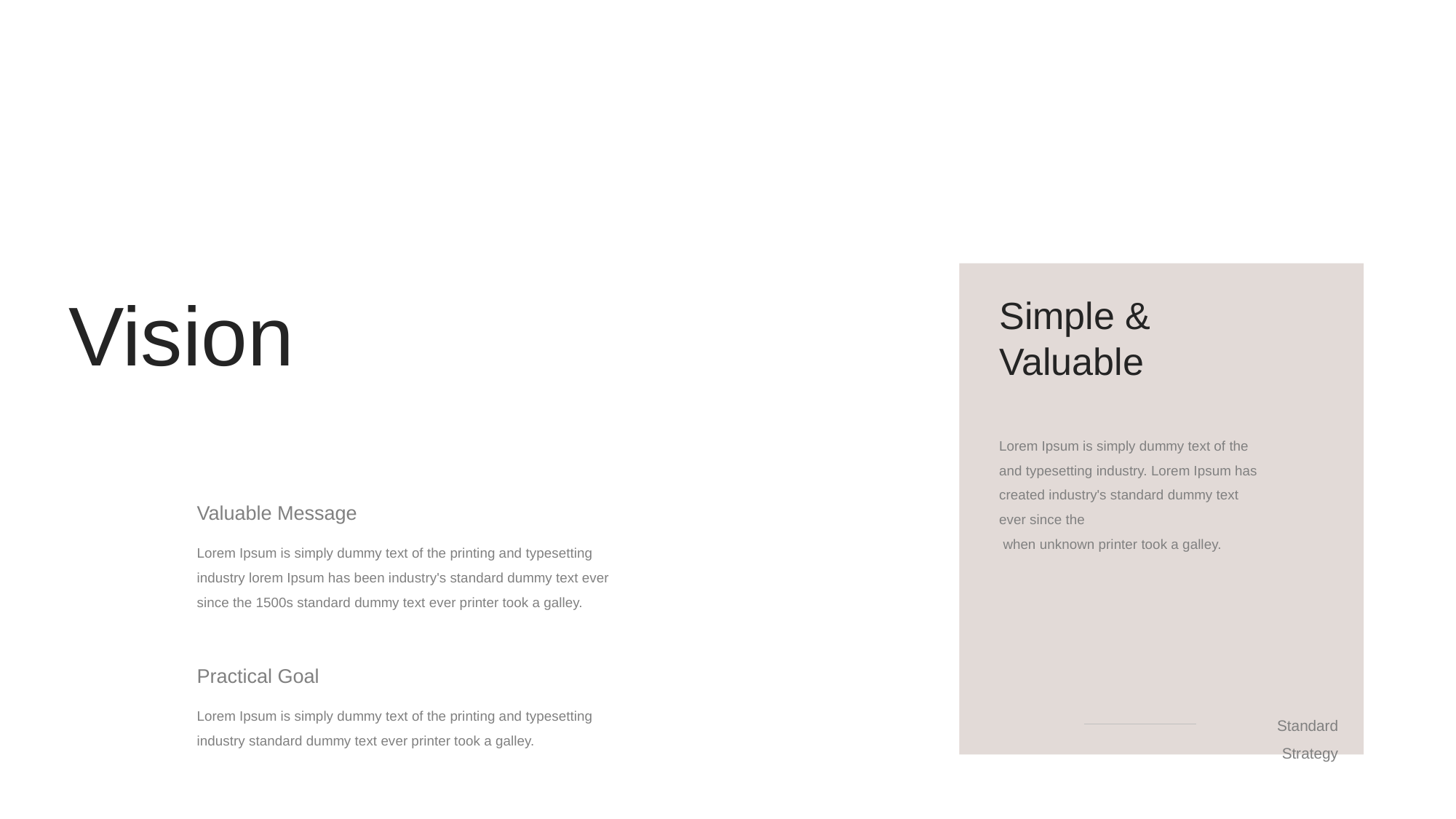

Vision
Simple & Valuable
Lorem Ipsum is simply dummy text of the and typesetting industry. Lorem Ipsum has created industry's standard dummy text ever since the
 when unknown printer took a galley.
Valuable Message
Lorem Ipsum is simply dummy text of the printing and typesetting industry lorem Ipsum has been industry's standard dummy text ever since the 1500s standard dummy text ever printer took a galley.
Practical Goal
Lorem Ipsum is simply dummy text of the printing and typesetting industry standard dummy text ever printer took a galley.
Standard Strategy